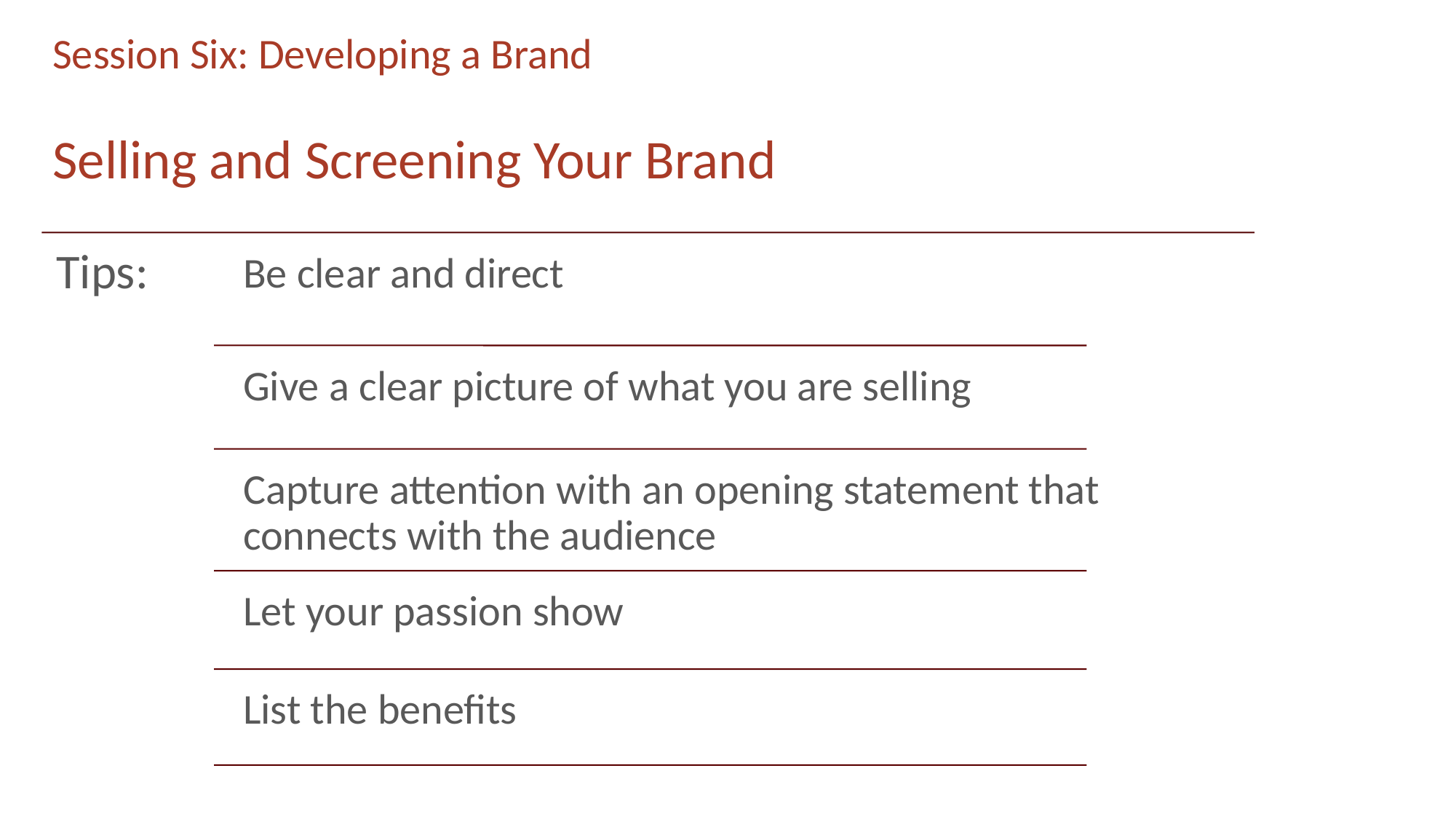

# Session Six: Developing a Brand
Selling and Screening Your Brand
Tips:
Be clear and direct
Give a clear picture of what you are selling
Capture attention with an opening statement that connects with the audience
Let your passion show
List the benefits